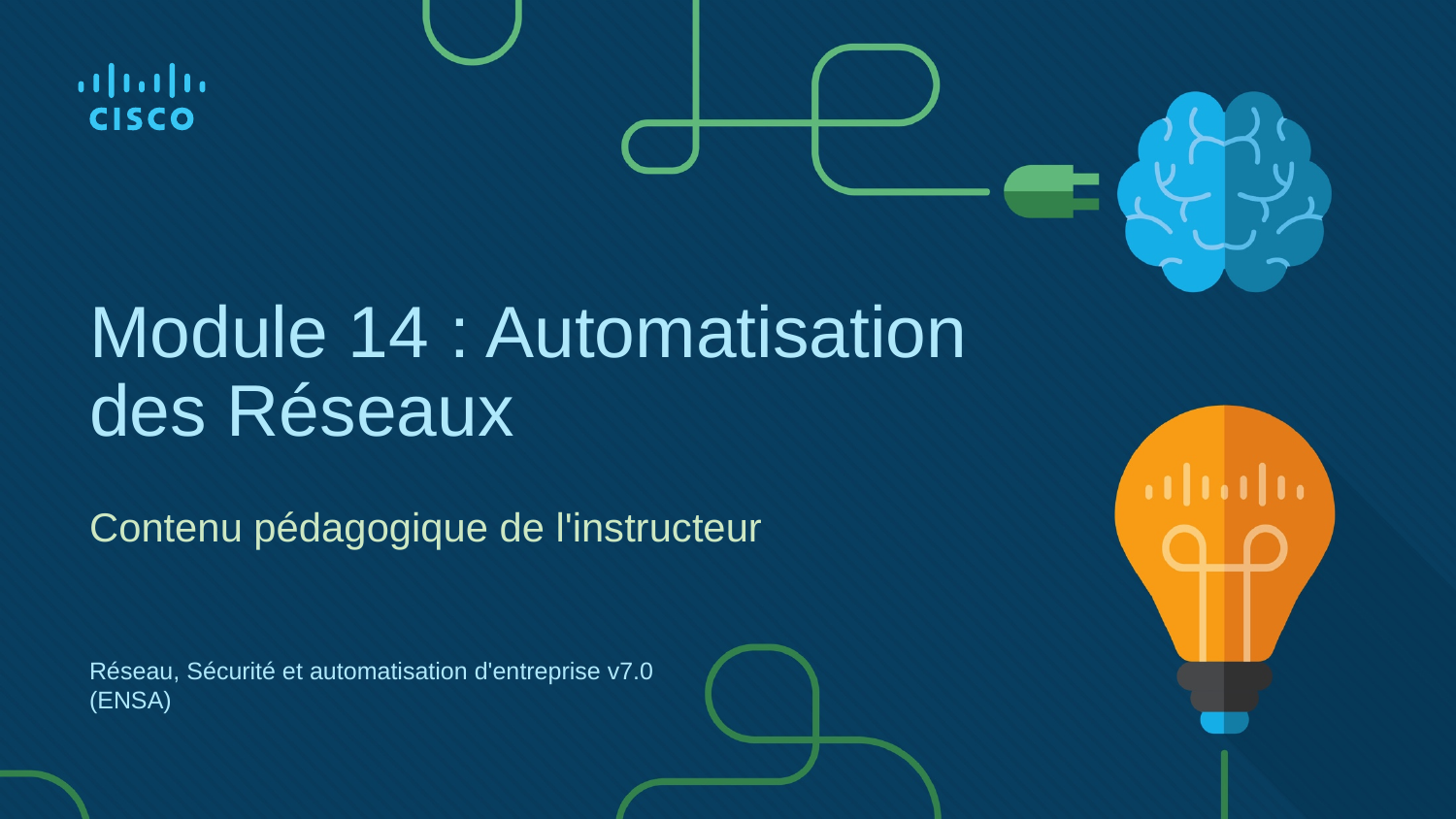

# Module 14 : Automatisation des Réseaux
Contenu pédagogique de l'instructeur
Réseau, Sécurité et automatisation d'entreprise v7.0
(ENSA)